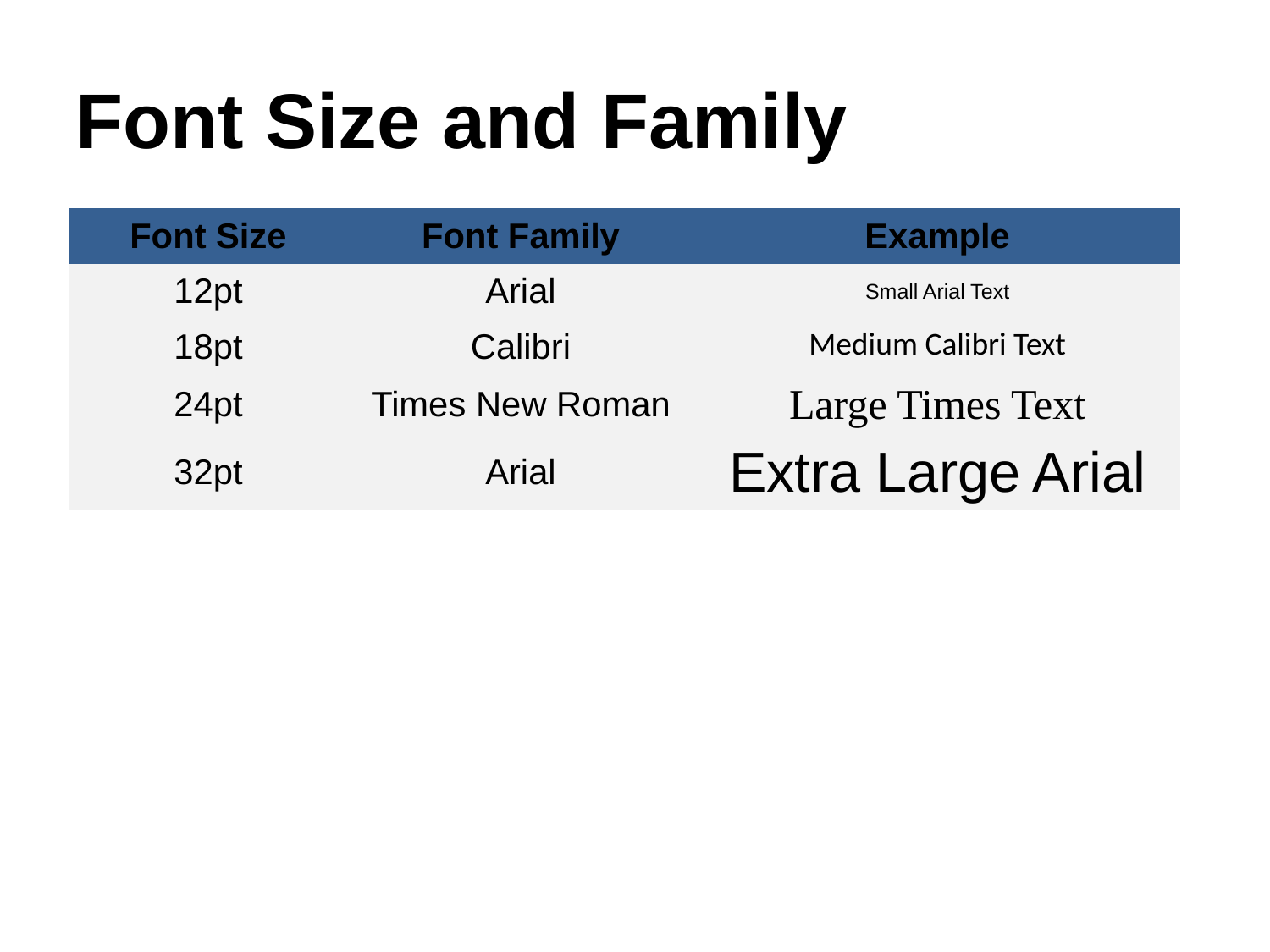

Font Size and Family
| Font Size | Font Family | Example |
| --- | --- | --- |
| 12pt | Arial | Small Arial Text |
| 18pt | Calibri | Medium Calibri Text |
| 24pt | Times New Roman | Large Times Text |
| 32pt | Arial | Extra Large Arial |